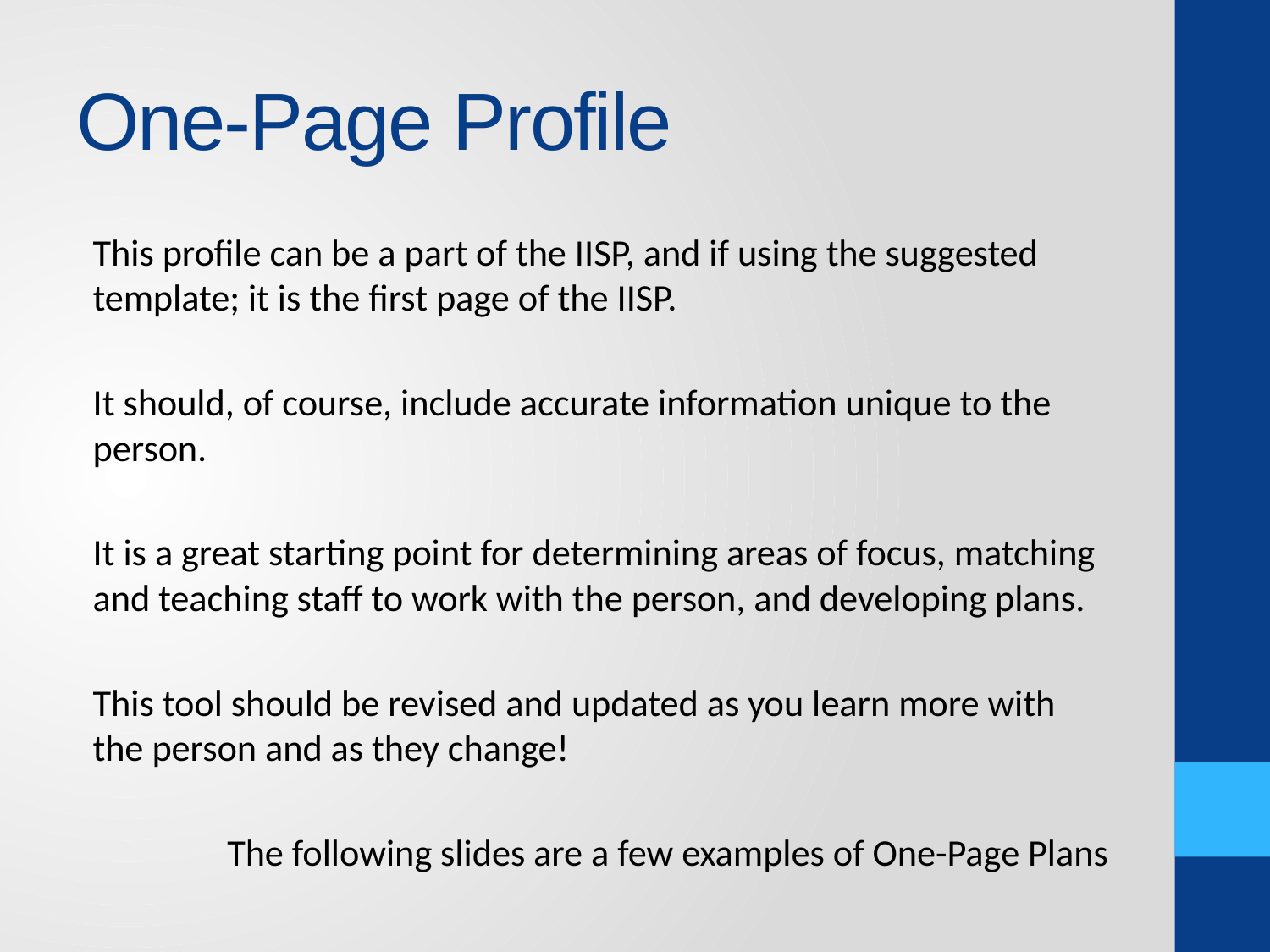

# One-Page Profile
This profile can be a part of the IISP, and if using the suggested template; it is the first page of the IISP.

It should, of course, include accurate information unique to the person.

It is a great starting point for determining areas of focus, matching and teaching staff to work with the person, and developing plans.

This tool should be revised and updated as you learn more with the person and as they change!

The following slides are a few examples of One-Page Plans